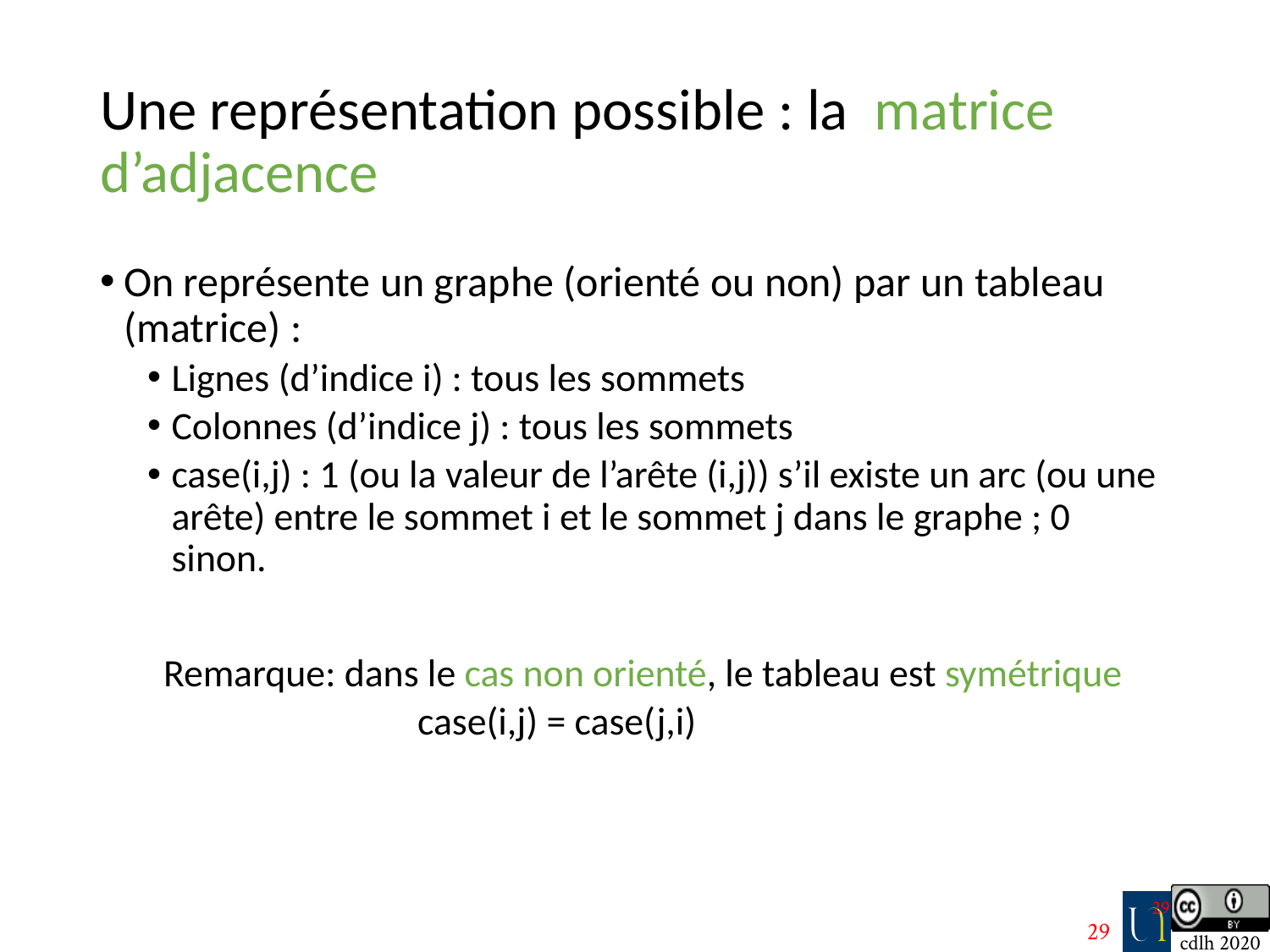

# Une représentation possible : la  matrice d’adjacence
On représente un graphe (orienté ou non) par un tableau (matrice) :
Lignes (d’indice i) : tous les sommets
Colonnes (d’indice j) : tous les sommets
case(i,j) : 1 (ou la valeur de l’arête (i,j)) s’il existe un arc (ou une arête) entre le sommet i et le sommet j dans le graphe ; 0 sinon.

Remarque: dans le cas non orienté, le tableau est symétrique
		case(i,j) = case(j,i)
29